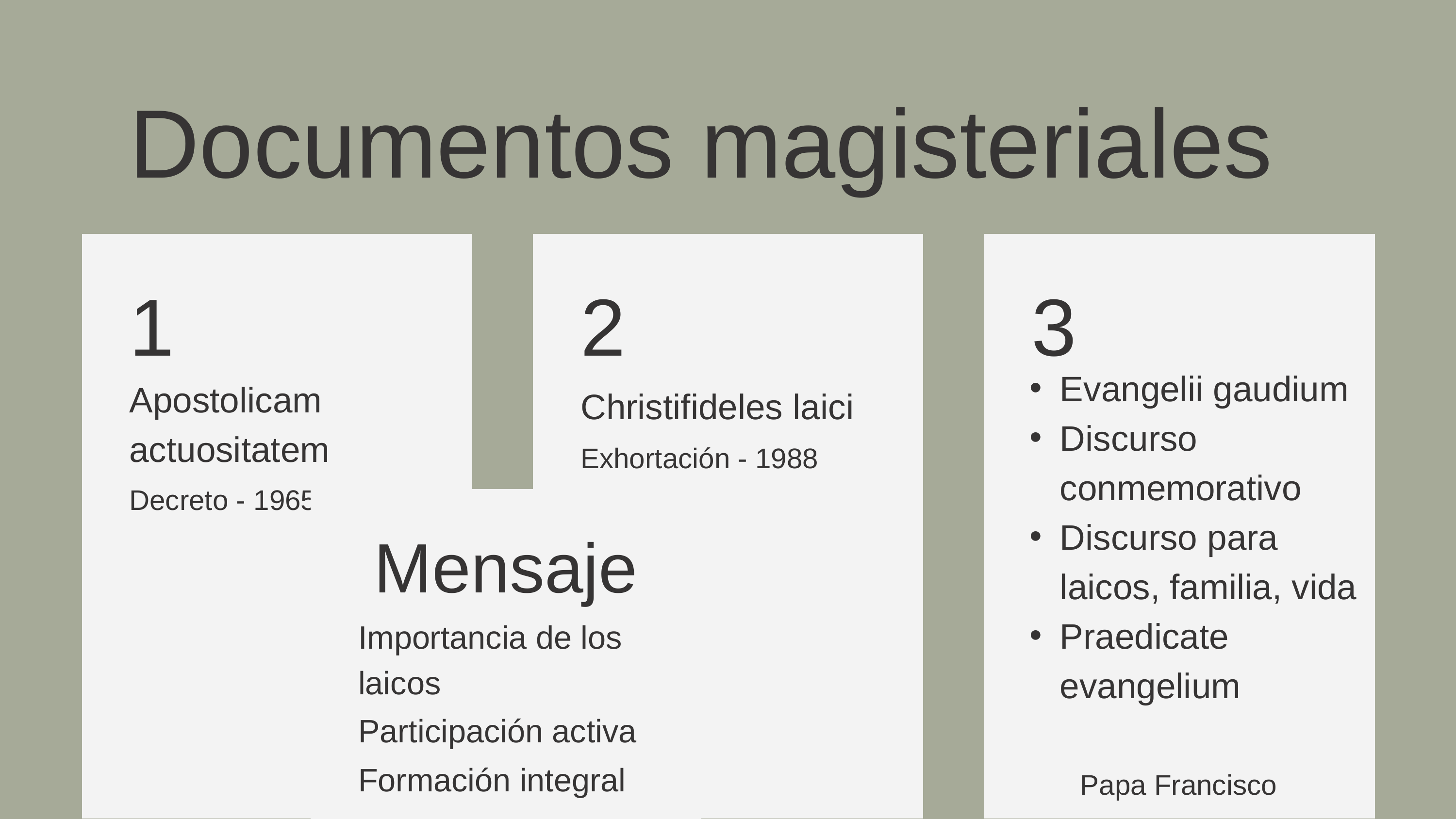

Documentos magisteriales

1
2
3
Evangelii gaudium
Discurso conmemorativo
Discurso para laicos, familia, vida
Praedicate evangelium
Papa Francisco
Apostolicam
actuositatem
Decreto - 1965
Christifideles laici
Exhortación - 1988
Mensaje

Importancia de los laicos
Participación activa
Participación activa

Formación integral